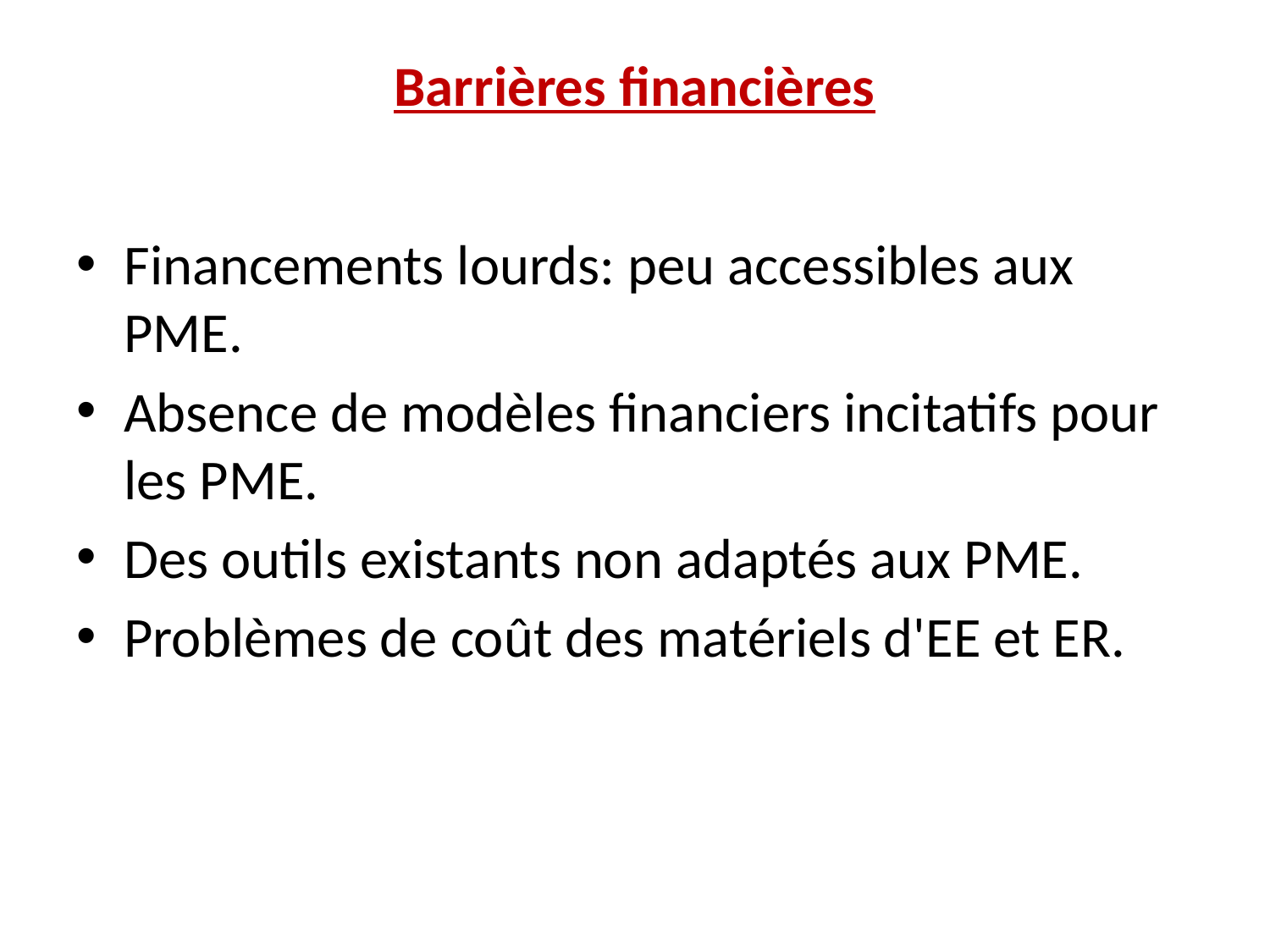

# Barrières financières
Financements lourds: peu accessibles aux PME.
Absence de modèles financiers incitatifs pour les PME.
Des outils existants non adaptés aux PME.
Problèmes de coût des matériels d'EE et ER.